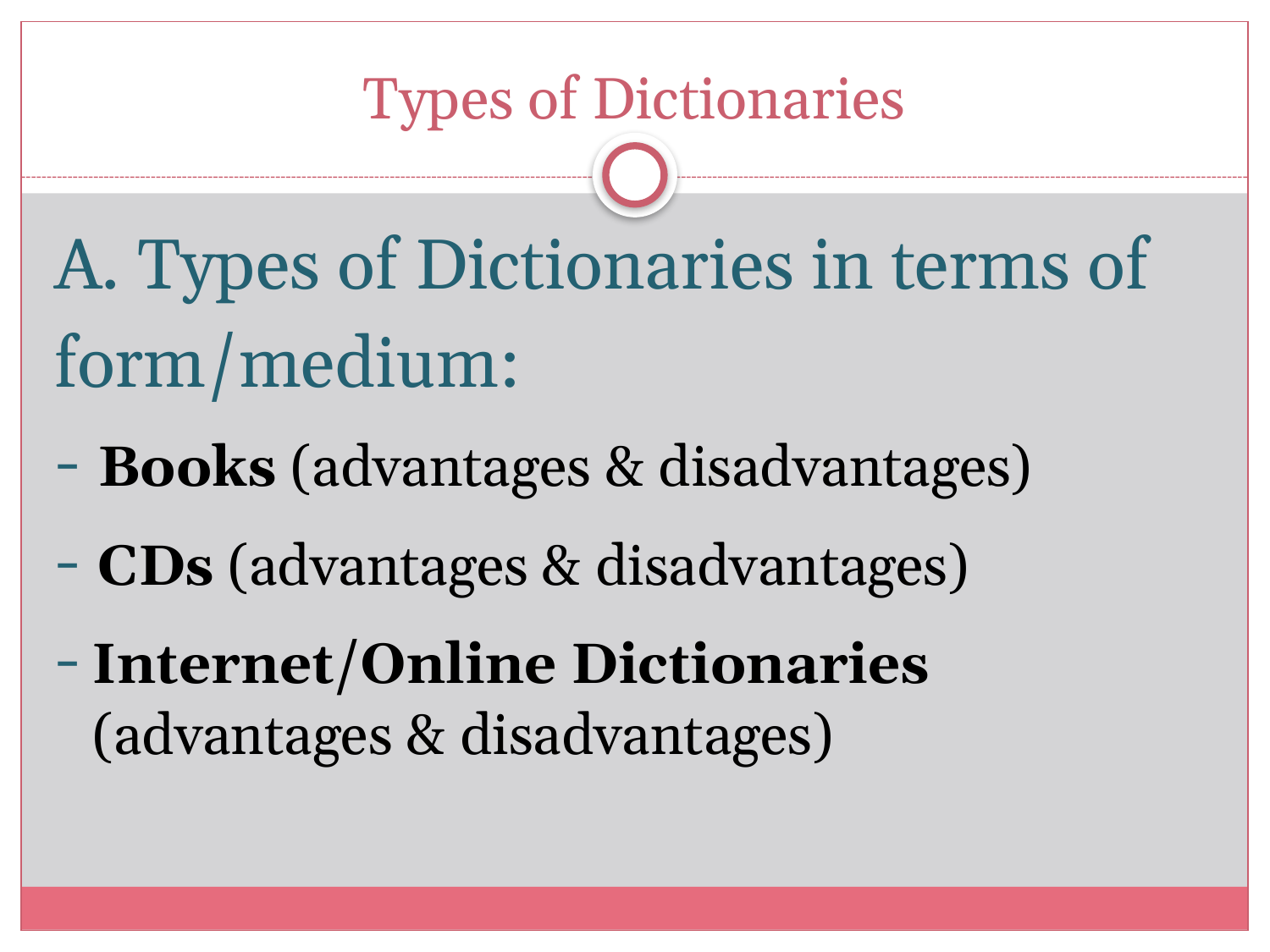

# Types of Dictionaries
A. Types of Dictionaries in terms of
form/medium:
- Books (advantages & disadvantages)
- CDs (advantages & disadvantages)
- Internet/Online Dictionaries (advantages & disadvantages)